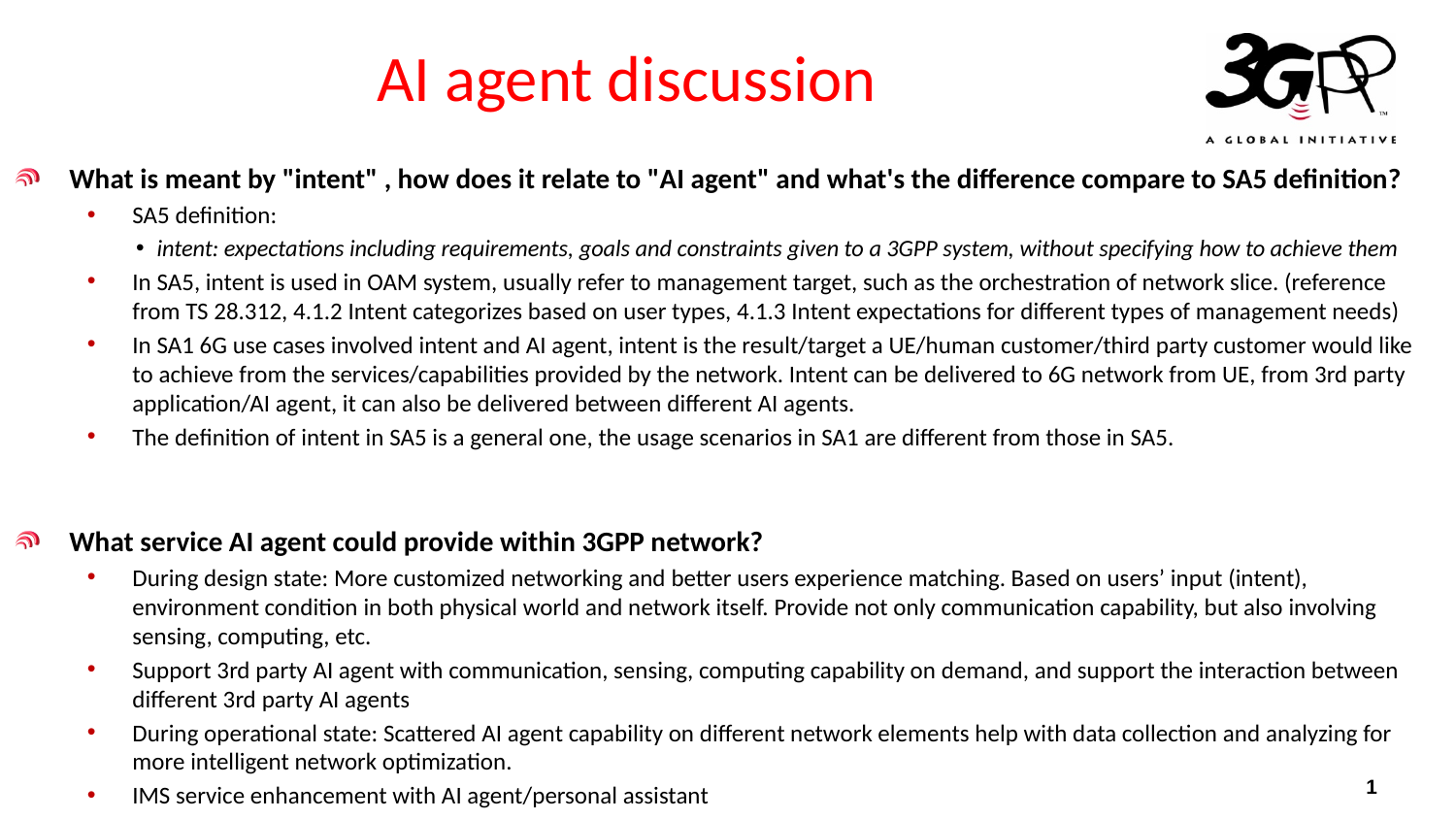

# AI agent discussion
What is meant by "intent" , how does it relate to "AI agent" and what's the difference compare to SA5 definition?
SA5 definition:
intent: expectations including requirements, goals and constraints given to a 3GPP system, without specifying how to achieve them
In SA5, intent is used in OAM system, usually refer to management target, such as the orchestration of network slice. (reference from TS 28.312, 4.1.2 Intent categorizes based on user types, 4.1.3 Intent expectations for different types of management needs)
In SA1 6G use cases involved intent and AI agent, intent is the result/target a UE/human customer/third party customer would like to achieve from the services/capabilities provided by the network. Intent can be delivered to 6G network from UE, from 3rd party application/AI agent, it can also be delivered between different AI agents.
The definition of intent in SA5 is a general one, the usage scenarios in SA1 are different from those in SA5.

What service AI agent could provide within 3GPP network?
During design state: More customized networking and better users experience matching. Based on users’ input (intent), environment condition in both physical world and network itself. Provide not only communication capability, but also involving sensing, computing, etc.
Support 3rd party AI agent with communication, sensing, computing capability on demand, and support the interaction between different 3rd party AI agents
During operational state: Scattered AI agent capability on different network elements help with data collection and analyzing for more intelligent network optimization.
IMS service enhancement with AI agent/personal assistant